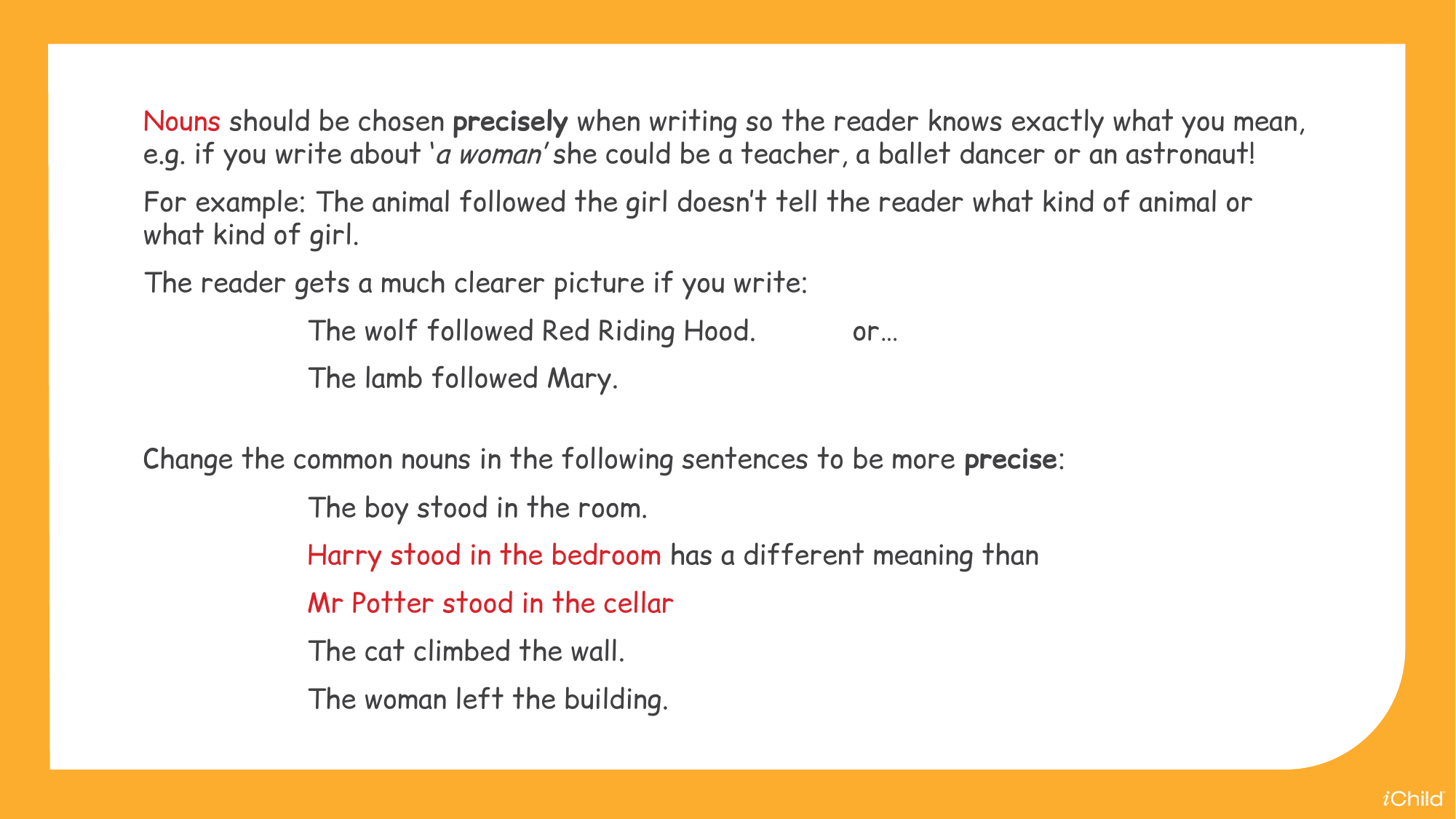

Nouns should be chosen precisely when writing so the reader knows exactly what you mean, e.g. if you write about ‘a woman’ she could be a teacher, a ballet dancer or an astronaut!
For example: The animal followed the girl doesn’t tell the reader what kind of animal or what kind of girl.
The reader gets a much clearer picture if you write:
The wolf followed Red Riding Hood.	or…
The lamb followed Mary.
Change the common nouns in the following sentences to be more precise:
The boy stood in the room.
Harry stood in the bedroom has a different meaning than
Mr Potter stood in the cellar
The cat climbed the wall.
The woman left the building.